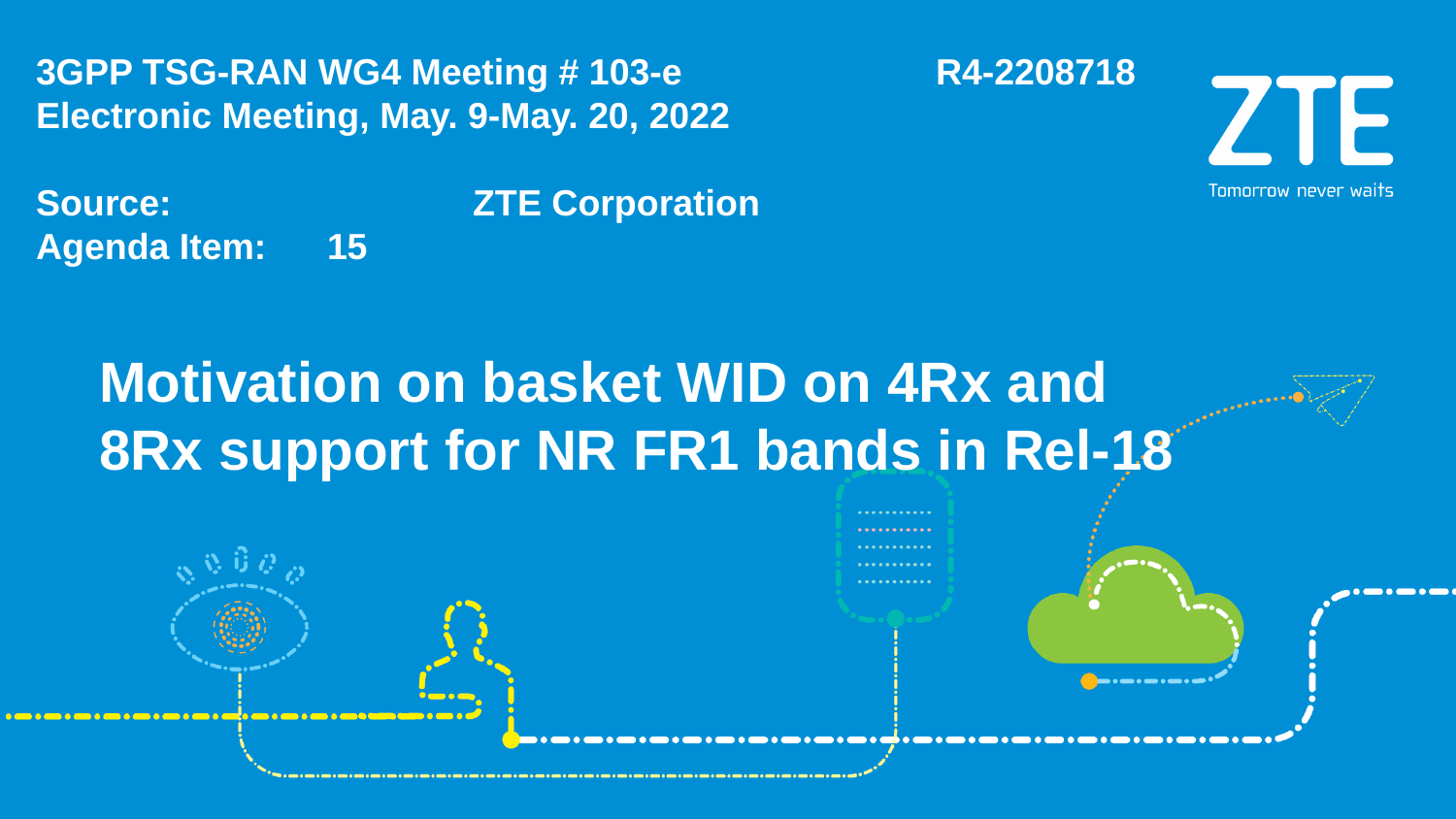

3GPP TSG-RAN WG4 Meeting # 103-e                         R4-2208718
Electronic Meeting, May. 9-May. 20, 2022

Source: 		ZTE Corporation
Agenda Item:	15
# Motivation on basket WID on 4Rx and 8Rx support for NR FR1 bands in Rel-18